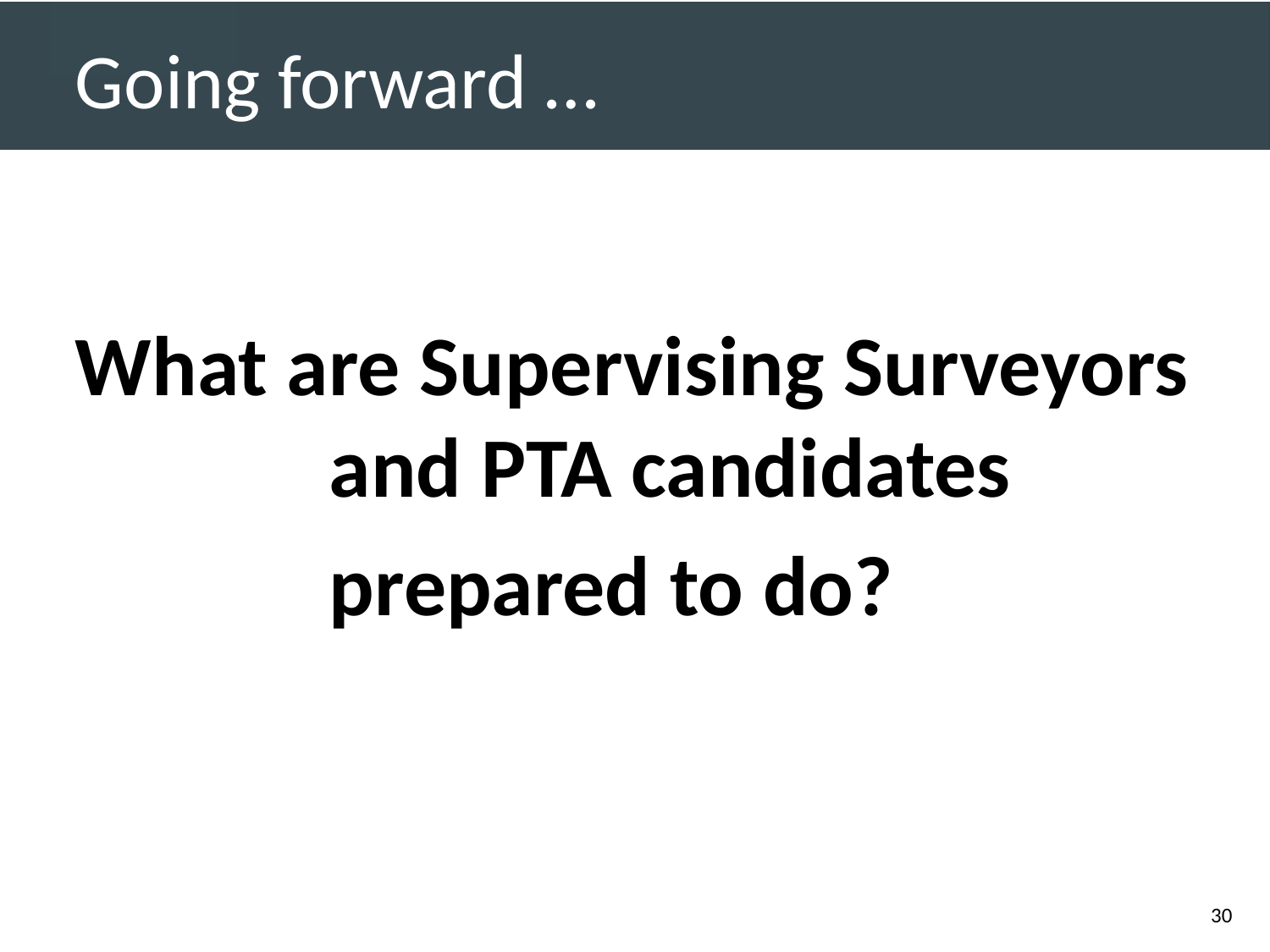

# Going forward …

What are Supervising Surveyors 		and PTA candidates
		prepared to do?

30